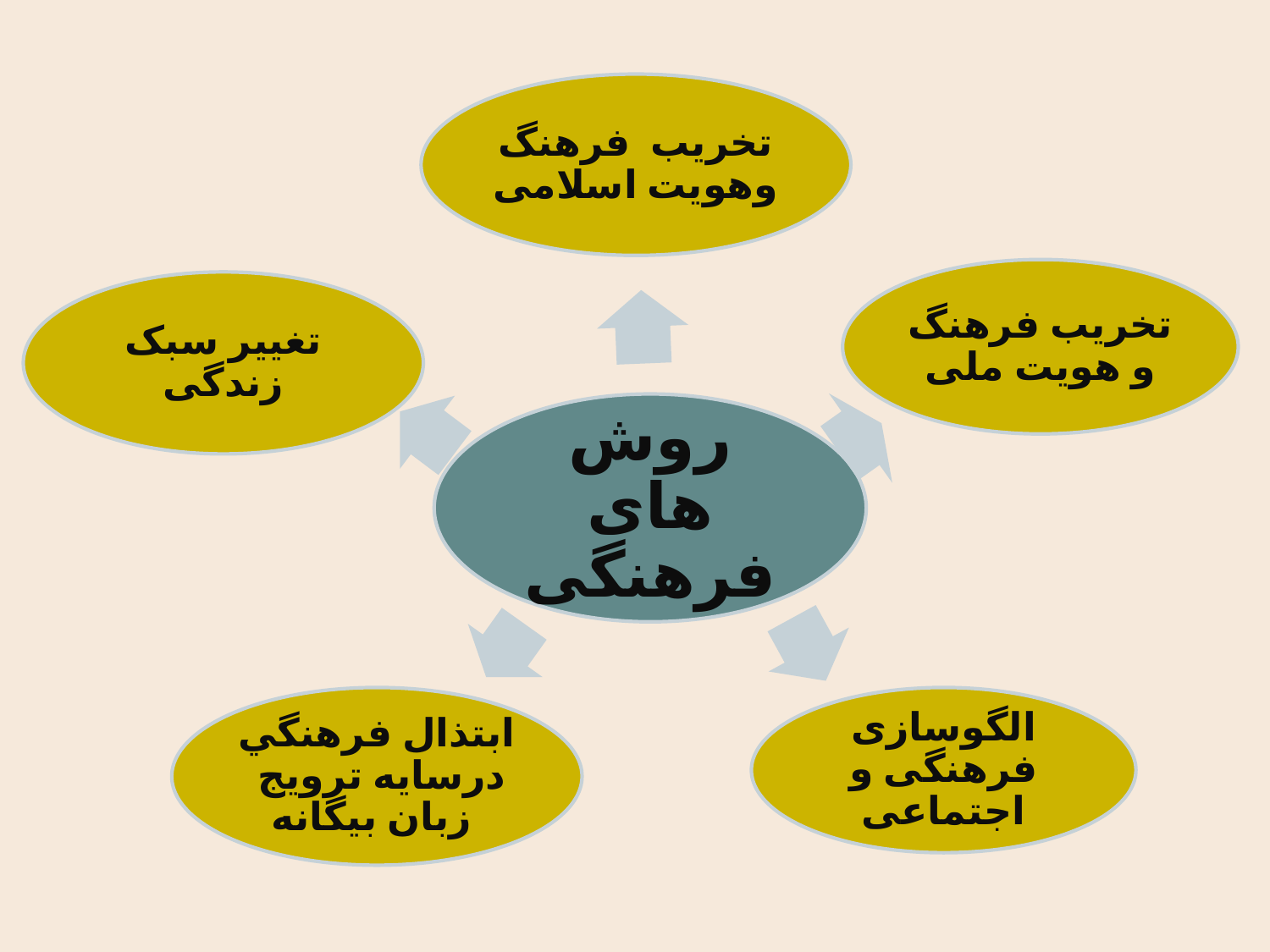

روش های فرهنگی

الگوسازی فرهنگی و اجتماعی

تخریب فرهنگ و هویت ملی

تخریب  فرهنگ وهویت اسلامی

ابتذال فرهنگي درسايه ترویج  زبان بيگانه

تغییر سبک زندگی